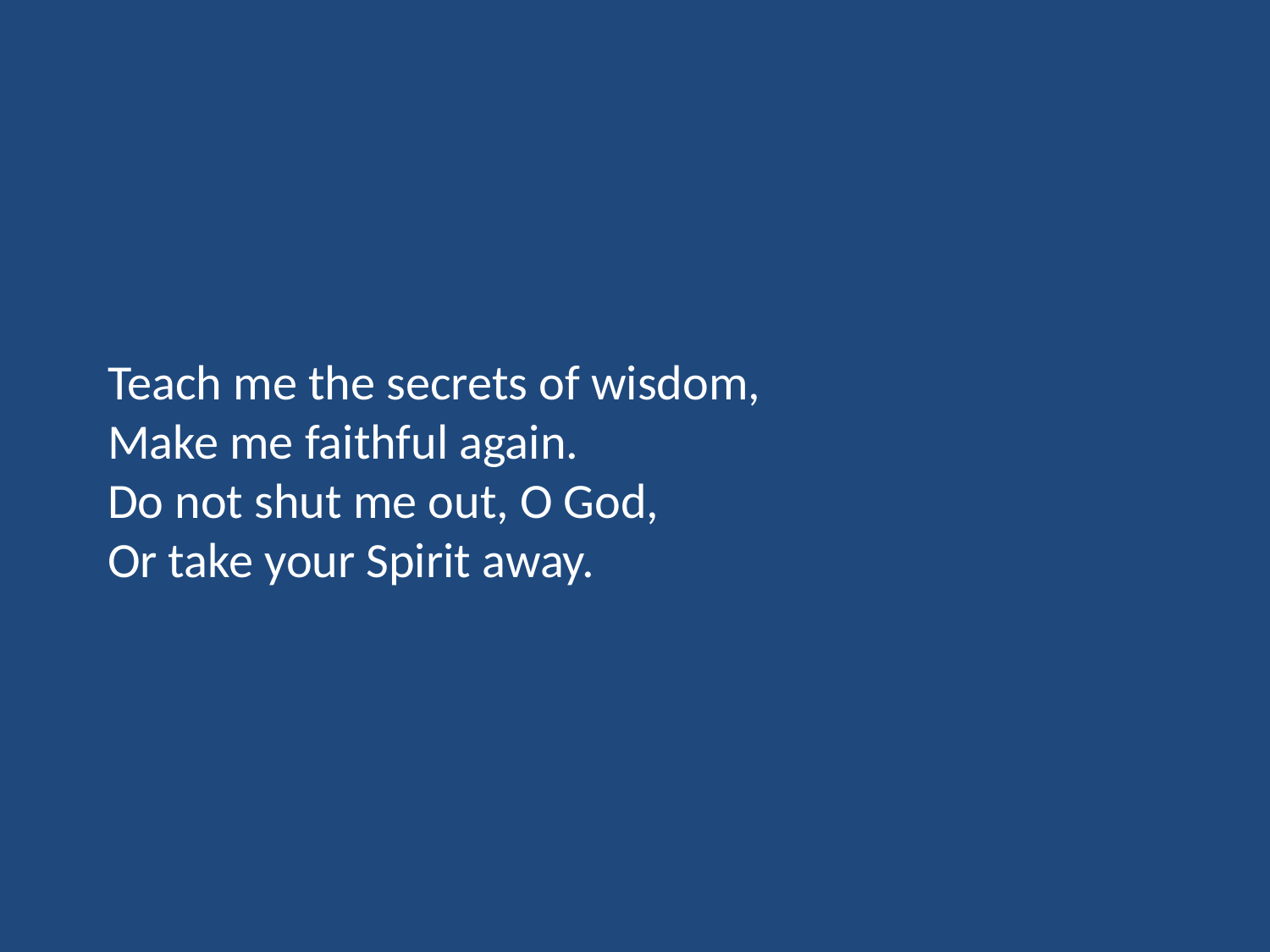

Teach me the secrets of wisdom,
Make me faithful again.
Do not shut me out, O God,
Or take your Spirit away.